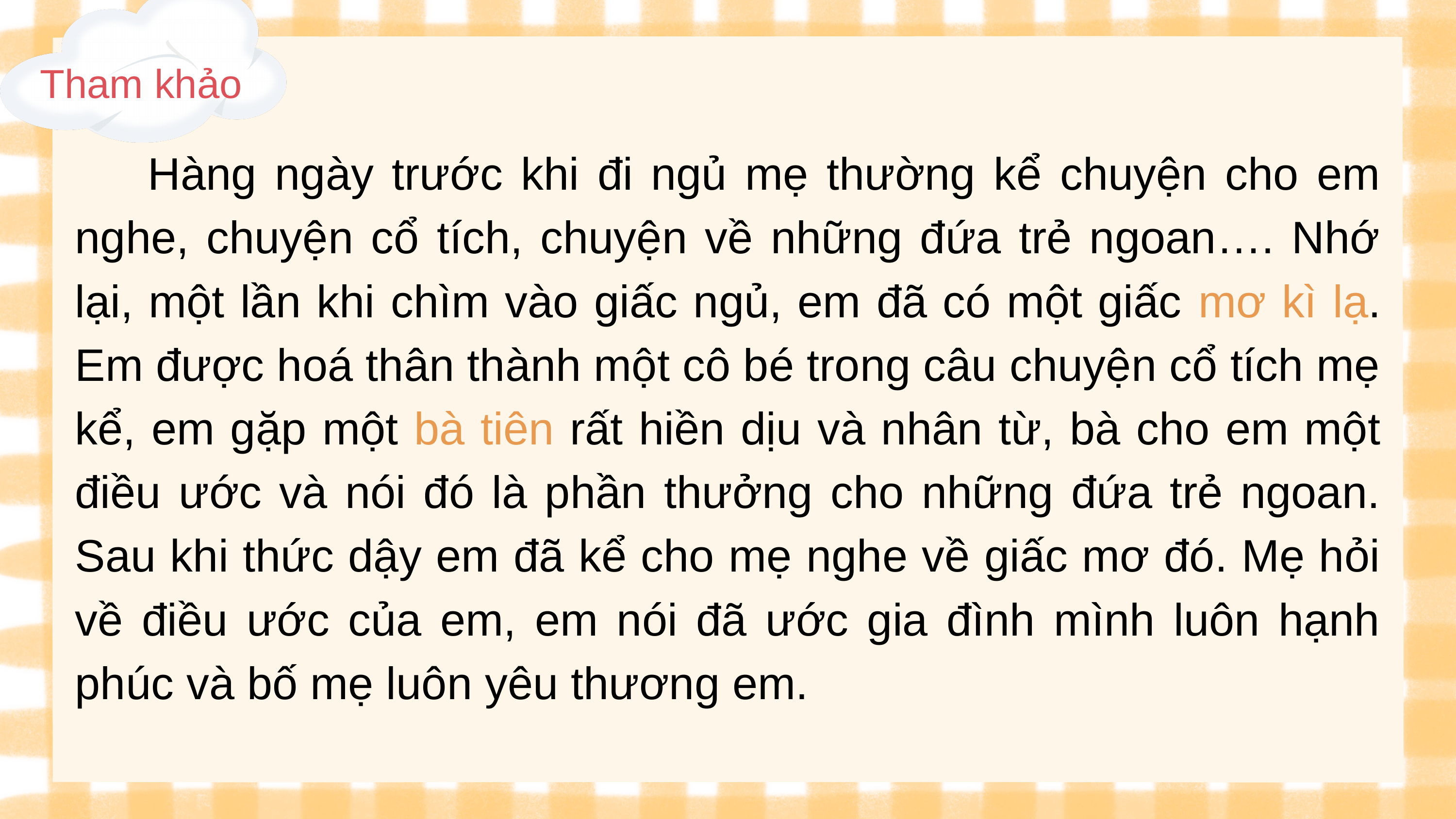

Tham khảo

    Hàng ngày trước khi đi ngủ mẹ thường kể chuyện cho em nghe, chuyện cổ tích, chuyện về những đứa trẻ ngoan…. Nhớ lại, một lần khi chìm vào giấc ngủ, em đã có một giấc mơ kì lạ. Em được hoá thân thành một cô bé trong câu chuyện cổ tích mẹ kể, em gặp một bà tiên rất hiền dịu và nhân từ, bà cho em một điều ước và nói đó là phần thưởng cho những đứa trẻ ngoan. Sau khi thức dậy em đã kể cho mẹ nghe về giấc mơ đó. Mẹ hỏi về điều ước của em, em nói đã ước gia đình mình luôn hạnh phúc và bố mẹ luôn yêu thương em.